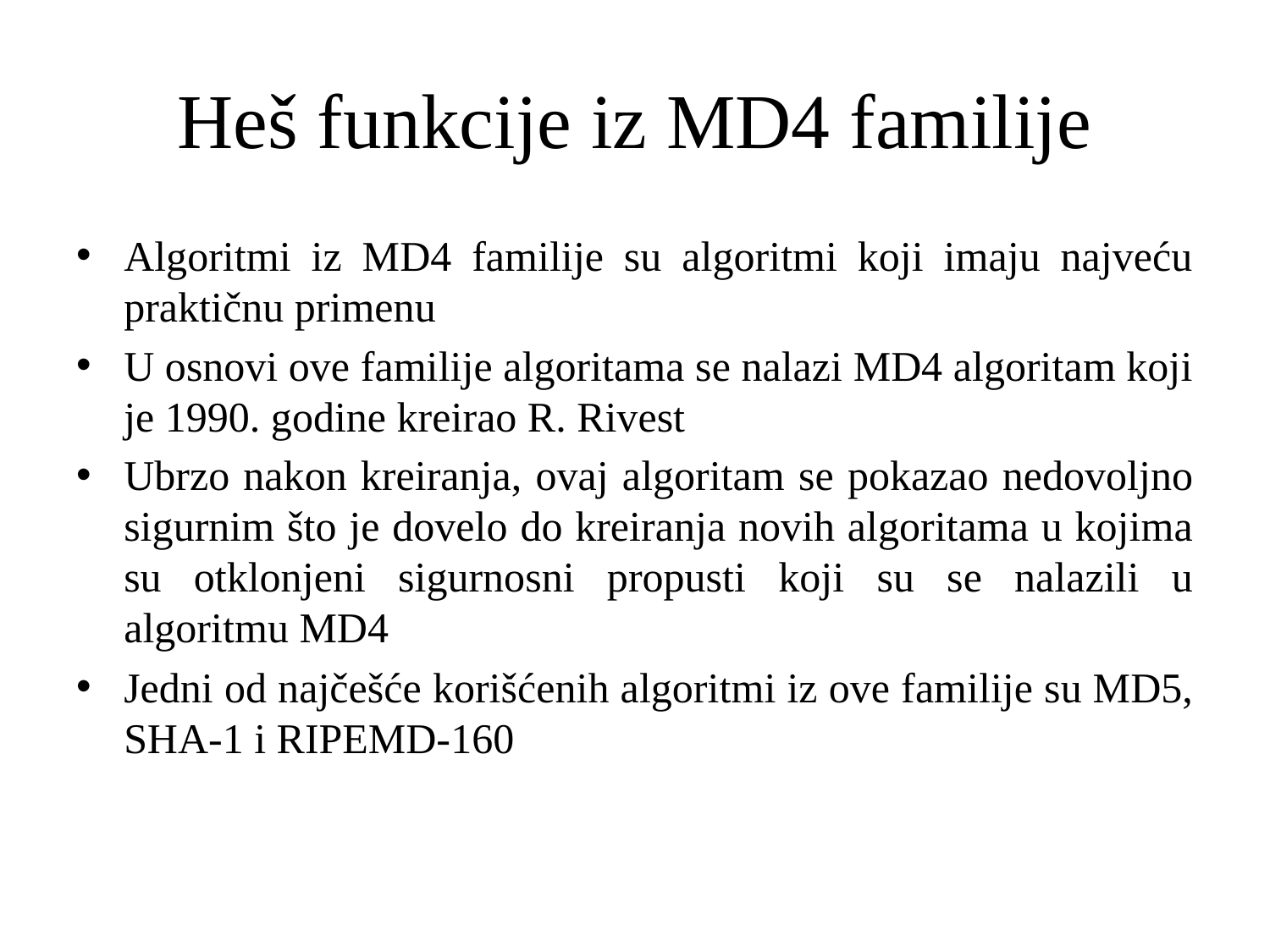

# Heš funkcije iz MD4 familije
Algoritmi iz MD4 familije su algoritmi koji imaju najveću praktičnu primenu
U osnovi ove familije algoritama se nalazi MD4 algoritam koji je 1990. godine kreirao R. Rivest
Ubrzo nakon kreiranja, ovaj algoritam se pokazao nedovoljno sigurnim što je dovelo do kreiranja novih algoritama u kojima su otklonjeni sigurnosni propusti koji su se nalazili u algoritmu MD4
Jedni od najčešće korišćenih algoritmi iz ove familije su MD5, SHA-1 i RIPEMD-160